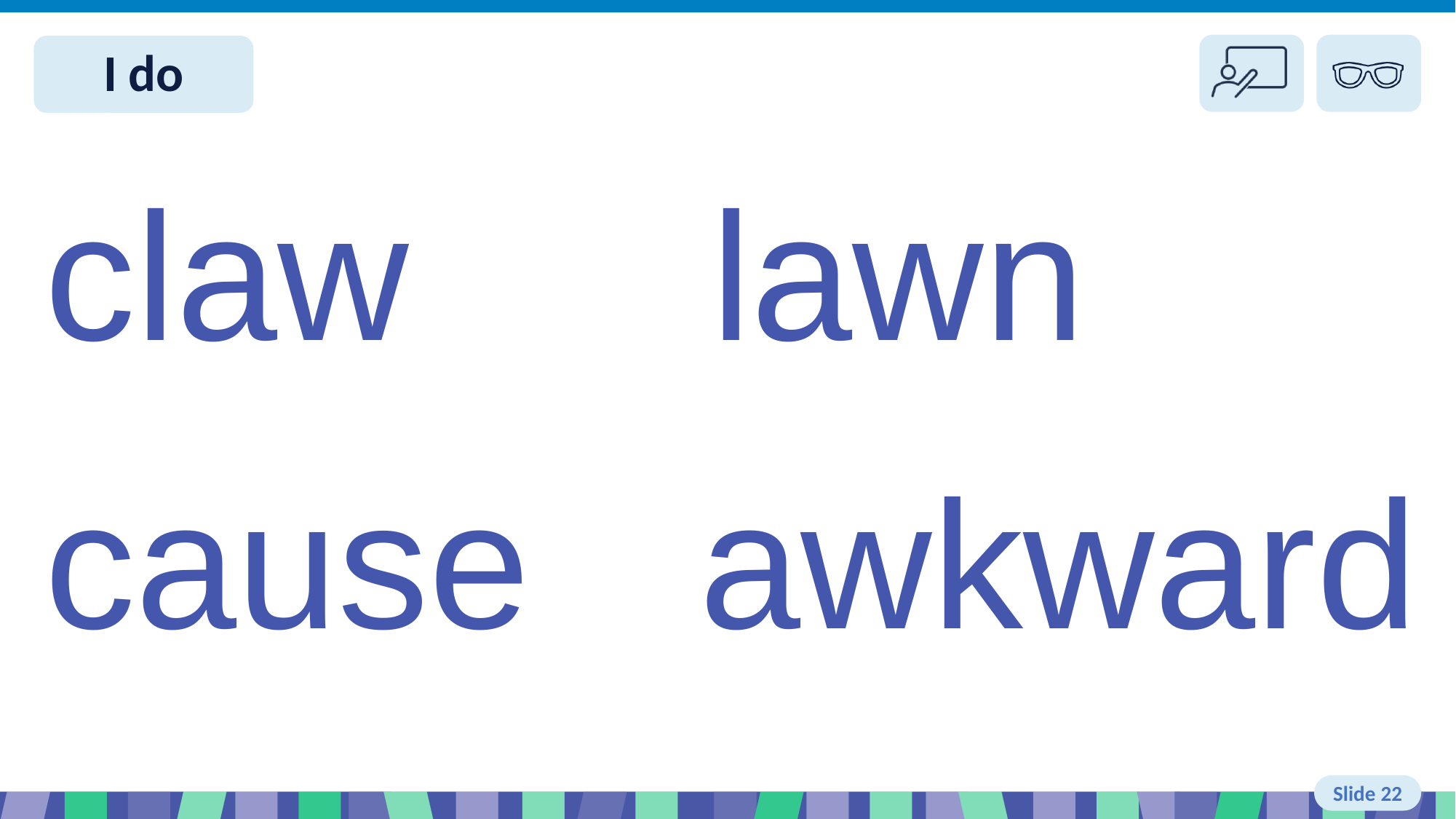

Slide 22 I do
claw      lawn
cause  	awkward